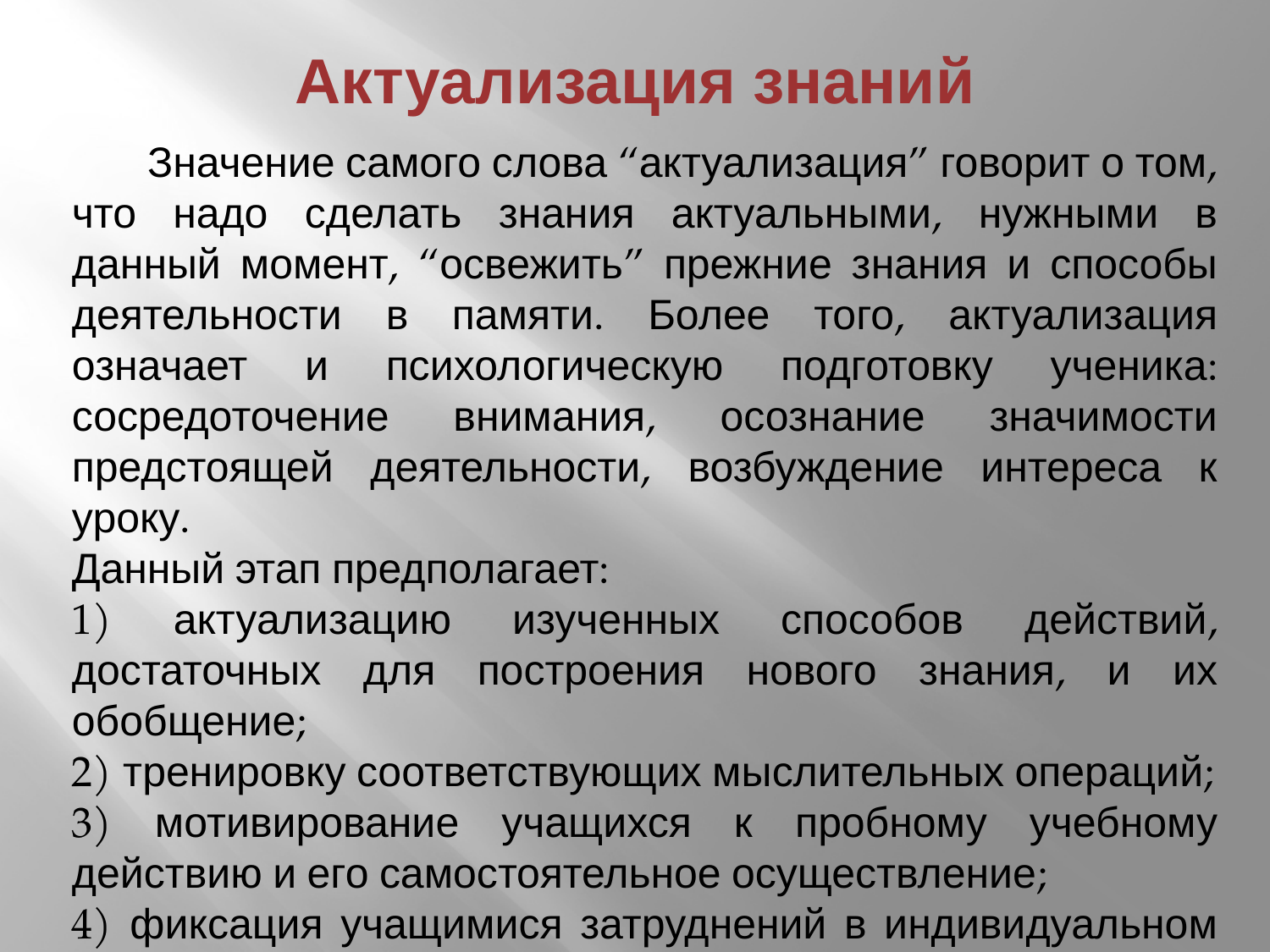

# Актуализация знаний
       Значение самого слова “актуализация” говорит о том, что надо сделать знания актуальными, нужными в данный момент, “освежить” прежние знания и способы деятельности в памяти. Более того, актуализация означает и психологическую подготовку ученика: сосредоточение внимания, осознание значимости предстоящей деятельности, возбуждение интереса к уроку.
Данный этап предполагает:
1) актуализацию изученных способов действий, достаточных для построения нового знания, и их обобщение;
2) тренировку соответствующих мыслительных операций;
3) мотивирование учащихся к пробному учебному действию и его самостоятельное осуществление;
4) фиксация учащимися затруднений в индивидуальном выполнении ими пробного учебного действия или его обосновании.